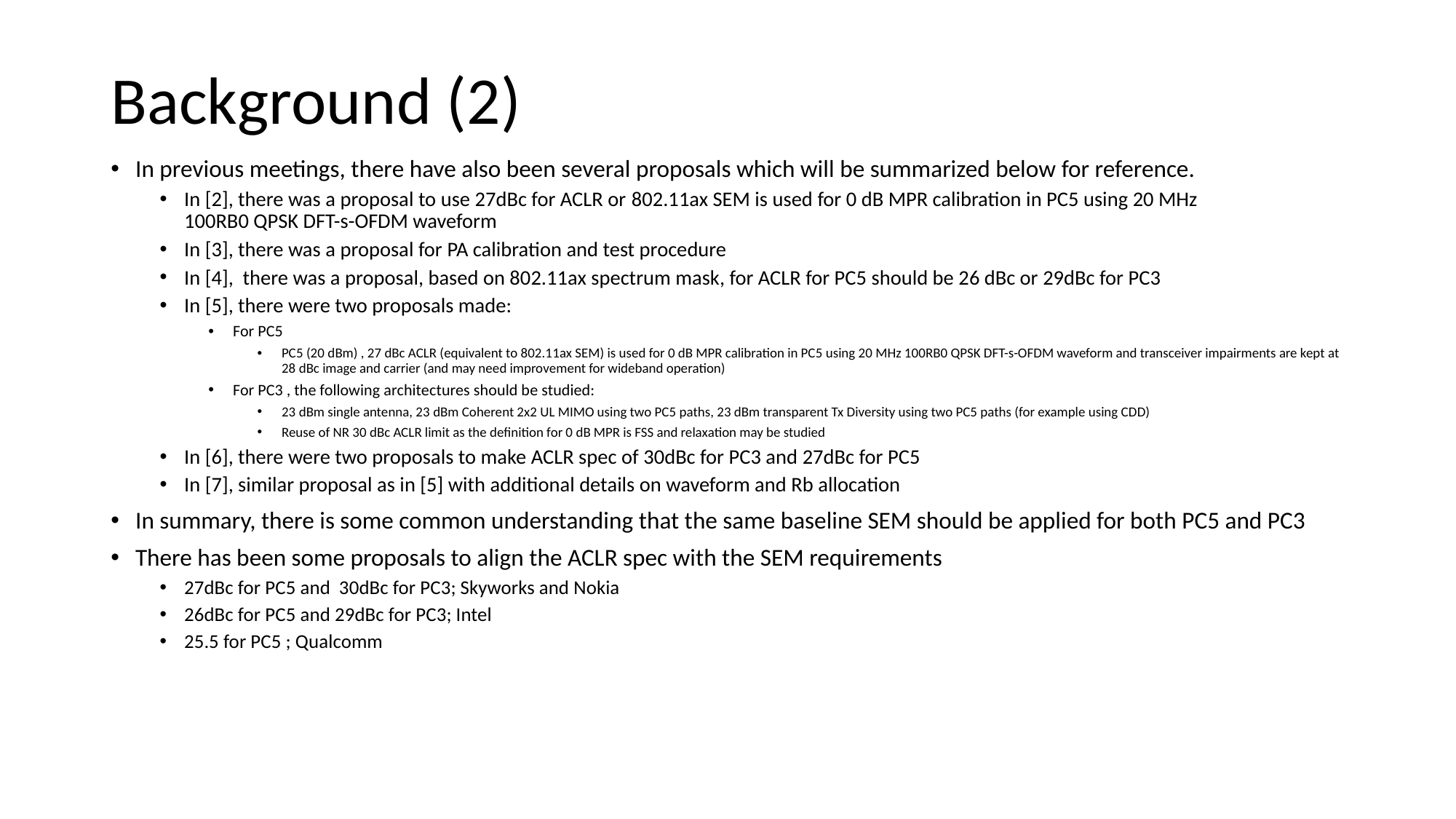

# Background (2)
In previous meetings, there have also been several proposals which will be summarized below for reference.
In [2], there was a proposal to use 27dBc for ACLR or 802.11ax SEM is used for 0 dB MPR calibration in PC5 using 20 MHz 		      100RB0 QPSK DFT-s-OFDM waveform
In [3], there was a proposal for PA calibration and test procedure
In [4],  there was a proposal, based on 802.11ax spectrum mask, for ACLR for PC5 should be 26 dBc or 29dBc for PC3
In [5], there were two proposals made:
For PC5
PC5 (20 dBm) , 27 dBc ACLR (equivalent to 802.11ax SEM) is used for 0 dB MPR calibration in PC5 using 20 MHz 100RB0 QPSK DFT-s-OFDM waveform and transceiver impairments are kept at 28 dBc image and carrier (and may need improvement for wideband operation)
For PC3 , the following architectures should be studied:
23 dBm single antenna, 23 dBm Coherent 2x2 UL MIMO using two PC5 paths, 23 dBm transparent Tx Diversity using two PC5 paths (for example using CDD)
Reuse of NR 30 dBc ACLR limit as the definition for 0 dB MPR is FSS and relaxation may be studied
In [6], there were two proposals to make ACLR spec of 30dBc for PC3 and 27dBc for PC5
In [7], similar proposal as in [5] with additional details on waveform and Rb allocation
In summary, there is some common understanding that the same baseline SEM should be applied for both PC5 and PC3
There has been some proposals to align the ACLR spec with the SEM requirements
27dBc for PC5 and  30dBc for PC3; Skyworks and Nokia
26dBc for PC5 and 29dBc for PC3; Intel
25.5 for PC5 ; Qualcomm